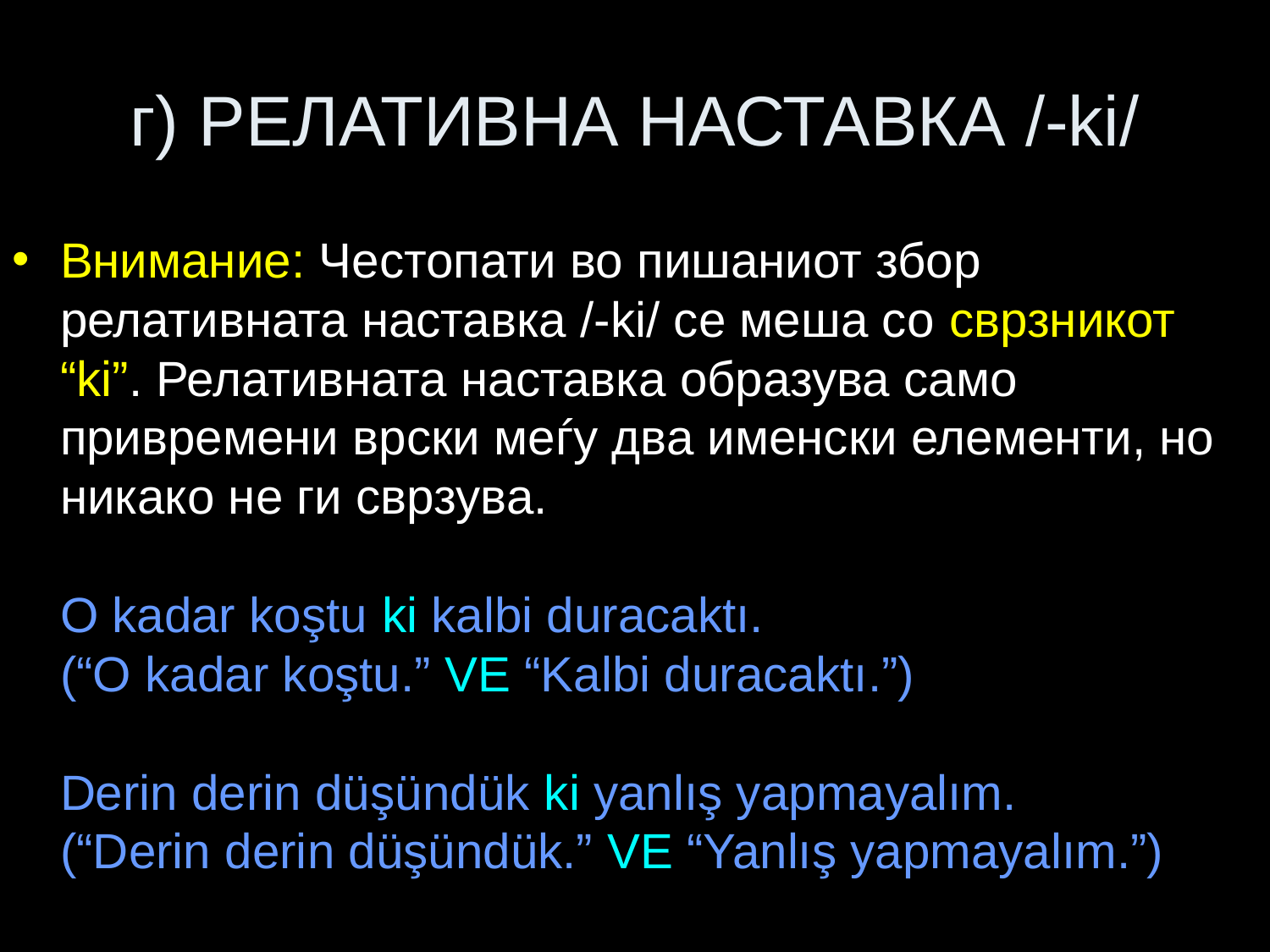

# г) РЕЛАТИВНА НАСТАВКА /-ki/
Внимание: Честопати во пишаниот збор релативната наставка /-ki/ се меша со сврзникот “ki”. Релативната наставка образува само привремени врски меѓу два именски елементи, но никако не ги сврзува.
O kadar koştu ki kalbi duracaktı.
(“O kadar koştu.” VE “Kalbi duracaktı.”)
Derin derin düşündük ki yanlış yapmayalım.
(“Derin derin düşündük.” VE “Yanlış yapmayalım.”)